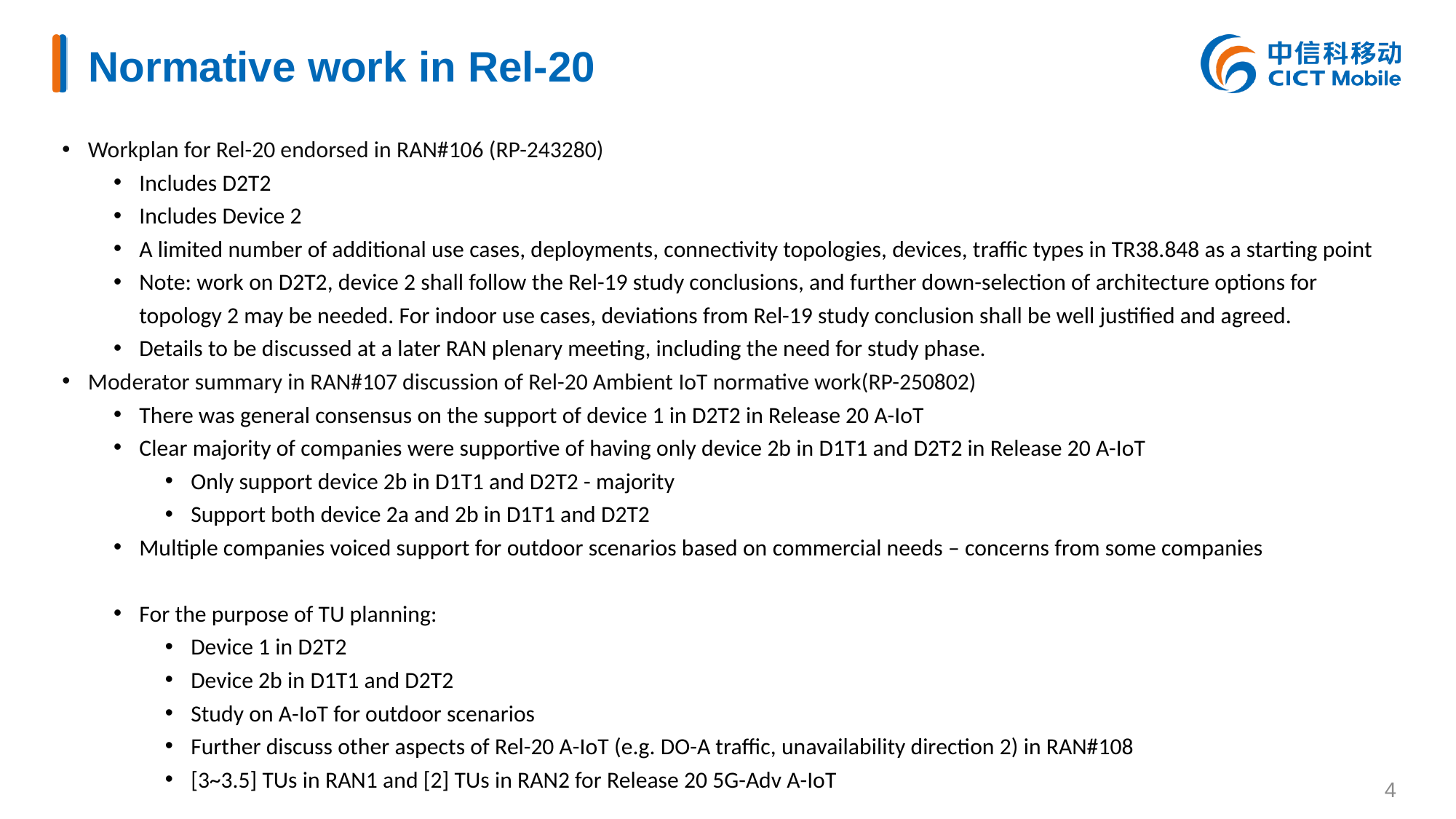

# Normative work in Rel-20
Workplan for Rel-20 endorsed in RAN#106 (RP-243280)
Includes D2T2
Includes Device 2
A limited number of additional use cases, deployments, connectivity topologies, devices, traffic types in TR38.848 as a starting point
Note: work on D2T2, device 2 shall follow the Rel-19 study conclusions, and further down-selection of architecture options for topology 2 may be needed. For indoor use cases, deviations from Rel-19 study conclusion shall be well justified and agreed.
Details to be discussed at a later RAN plenary meeting, including the need for study phase.
Moderator summary in RAN#107 discussion of Rel-20 Ambient IoT normative work(RP-250802)
There was general consensus on the support of device 1 in D2T2 in Release 20 A-IoT
Clear majority of companies were supportive of having only device 2b in D1T1 and D2T2 in Release 20 A-IoT
Only support device 2b in D1T1 and D2T2 - majority
Support both device 2a and 2b in D1T1 and D2T2
Multiple companies voiced support for outdoor scenarios based on commercial needs – concerns from some companies

For the purpose of TU planning:
Device 1 in D2T2
Device 2b in D1T1 and D2T2
Study on A-IoT for outdoor scenarios
Further discuss other aspects of Rel-20 A-IoT (e.g. DO-A traffic, unavailability direction 2) in RAN#108
[3~3.5] TUs in RAN1 and [2] TUs in RAN2 for Release 20 5G-Adv A-IoT

4